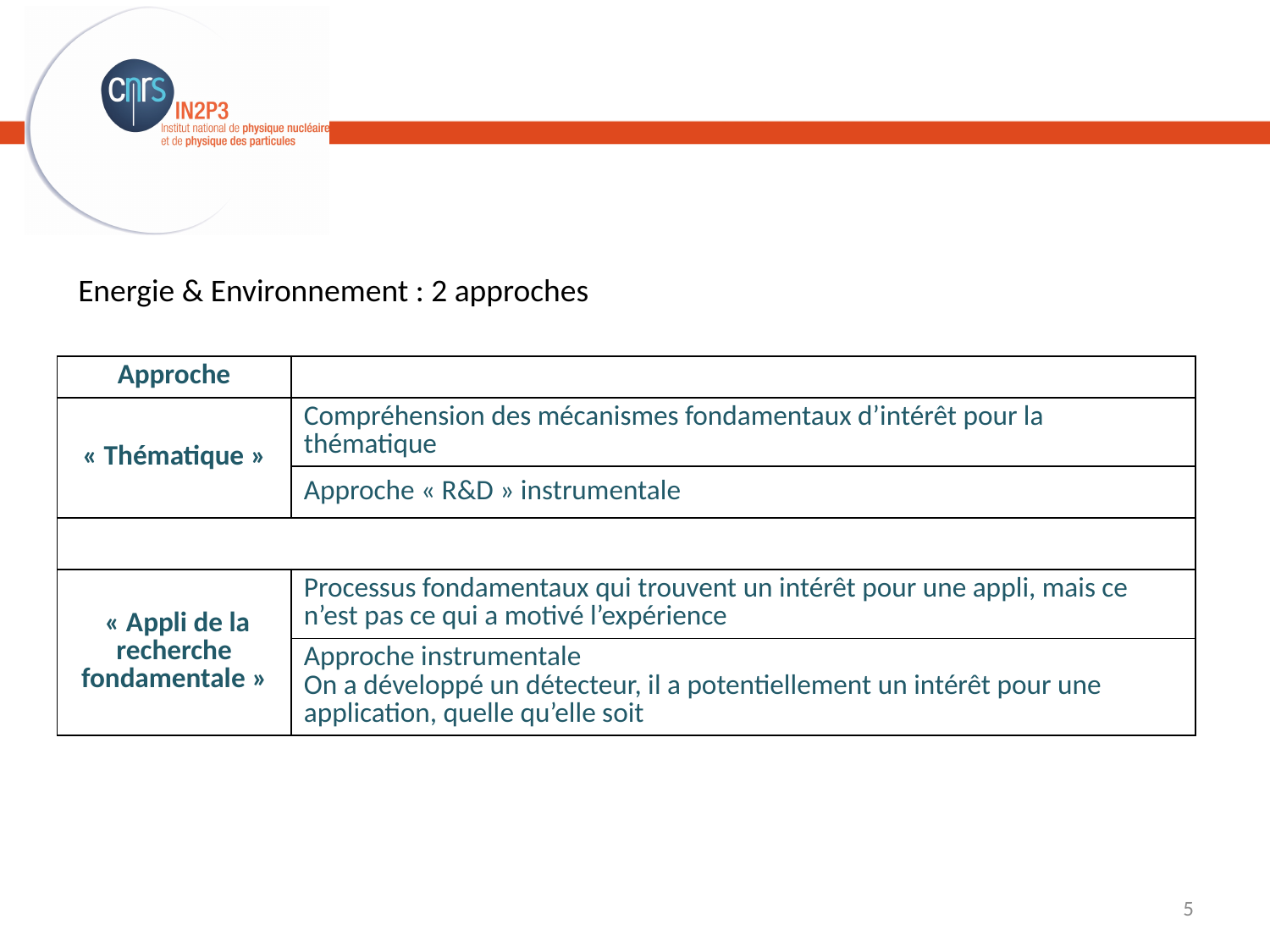

Energie & Environnement : 2 approches
| Approche |  |
| --- | --- |
| « Thématique » | Compréhension des mécanismes fondamentaux d’intérêt pour la thématique |
|  | Approche « R&D » instrumentale |
|  |  |
| « Appli de la recherche fondamentale » | Processus fondamentaux qui trouvent un intérêt pour une appli, mais ce n’est pas ce qui a motivé l’expérience |
|  | Approche instrumentale On a développé un détecteur, il a potentiellement un intérêt pour une application, quelle qu’elle soit |
5